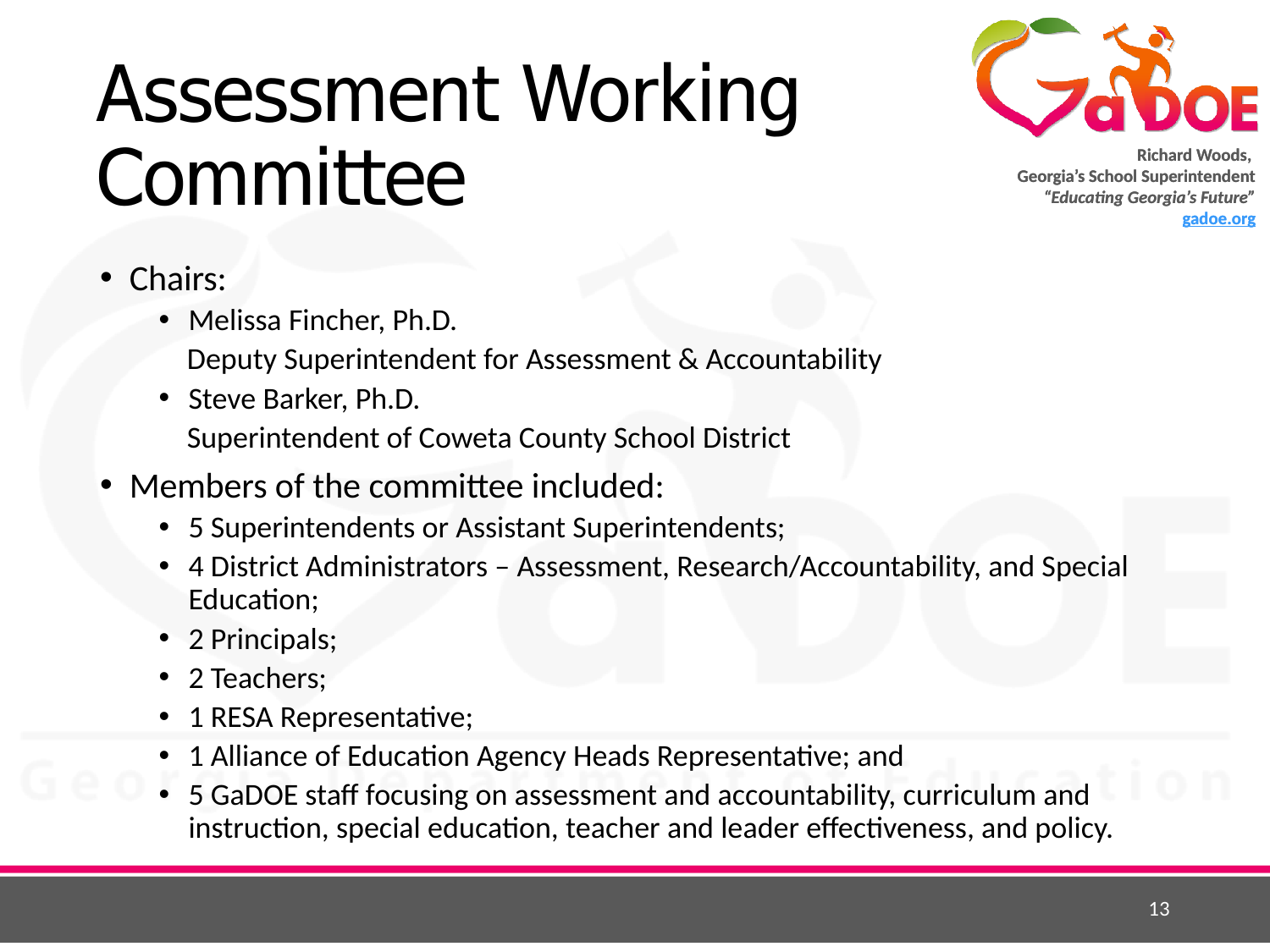

# Assessment Working Committee
Chairs:
Melissa Fincher, Ph.D.
    Deputy Superintendent for Assessment & Accountability
Steve Barker, Ph.D.
    Superintendent of Coweta County School District
Members of the committee included:
5 Superintendents or Assistant Superintendents;
4 District Administrators – Assessment, Research/Accountability, and Special Education;
2 Principals;
2 Teachers;
1 RESA Representative;
1 Alliance of Education Agency Heads Representative; and
5 GaDOE staff focusing on assessment and accountability, curriculum and instruction, special education, teacher and leader effectiveness, and policy.
13